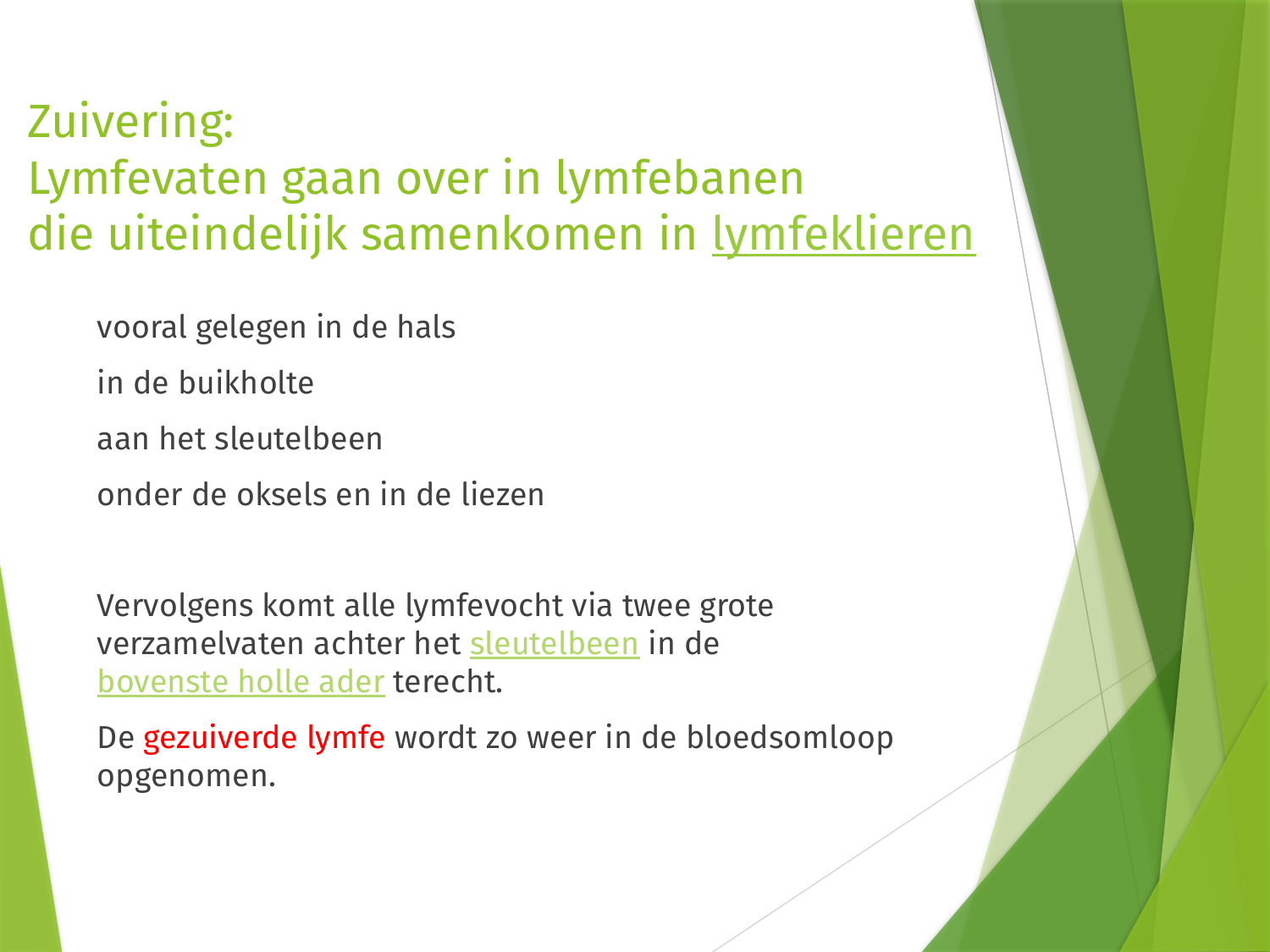

# Zuivering: Lymfevaten gaan over in lymfebanen die uiteindelijk samenkomen in lymfeklieren
vooral gelegen in de hals
in de buikholte
aan het sleutelbeen
onder de oksels en in de liezen

Vervolgens komt alle lymfevocht via twee grote verzamelvaten achter het sleutelbeen in de bovenste holle ader terecht.
De gezuiverde lymfe wordt zo weer in de bloedsomloop opgenomen.